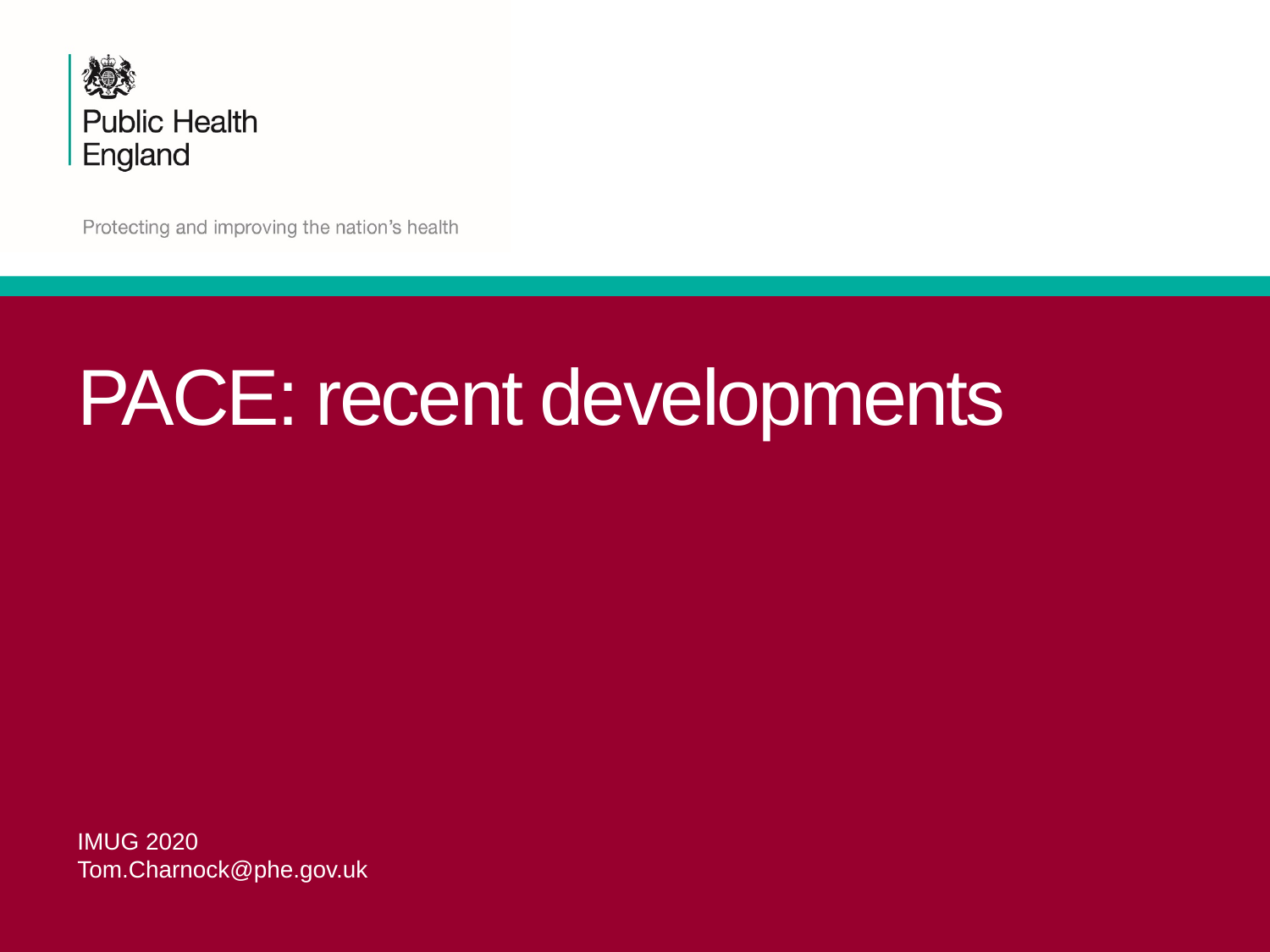

# PACE: recent developments
IMUG 2020
Tom.Charnock@phe.gov.uk